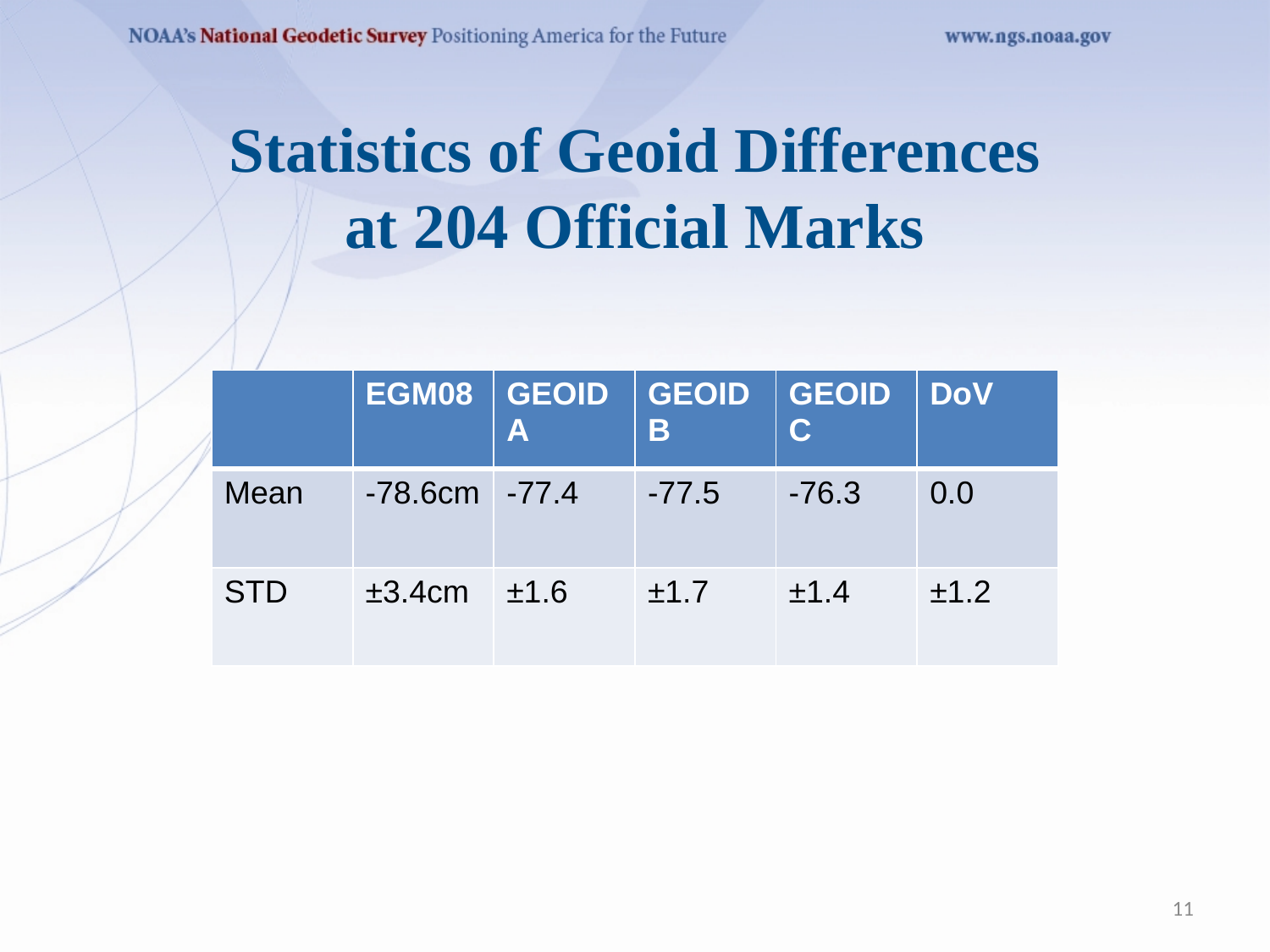

# Statistics of Geoid Differences at 204 Official Marks

|  | EGM08 | GEOIDA | GEOIDB | GEOIDC | DoV |
| --- | --- | --- | --- | --- | --- |
| Mean | -78.6cm | -77.4 | -77.5 | -76.3 | 0.0 |
| STD | ±3.4cm | ±1.6 | ±1.7 | ±1.4 | ±1.2 |
11